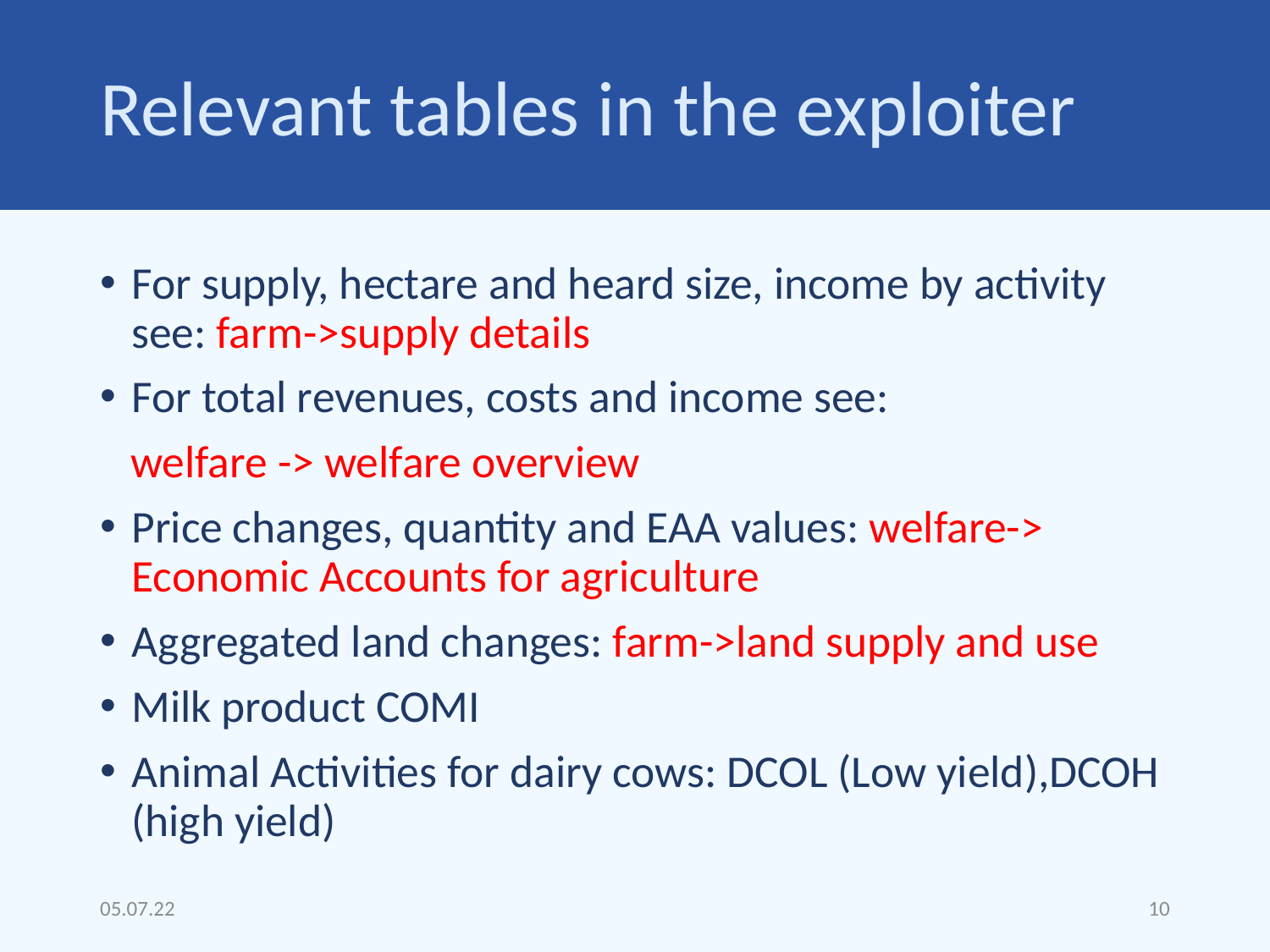

# Relevant tables in the exploiter
For supply, hectare and heard size, income by activity see: farm->supply details
For total revenues, costs and income see:
   welfare -> welfare overview
Price changes, quantity and EAA values: welfare-> Economic Accounts for agriculture
Aggregated land changes: farm->land supply and use
Milk product COMI
Animal Activities for dairy cows: DCOL (Low yield),DCOH (high yield)
05.07.22

10